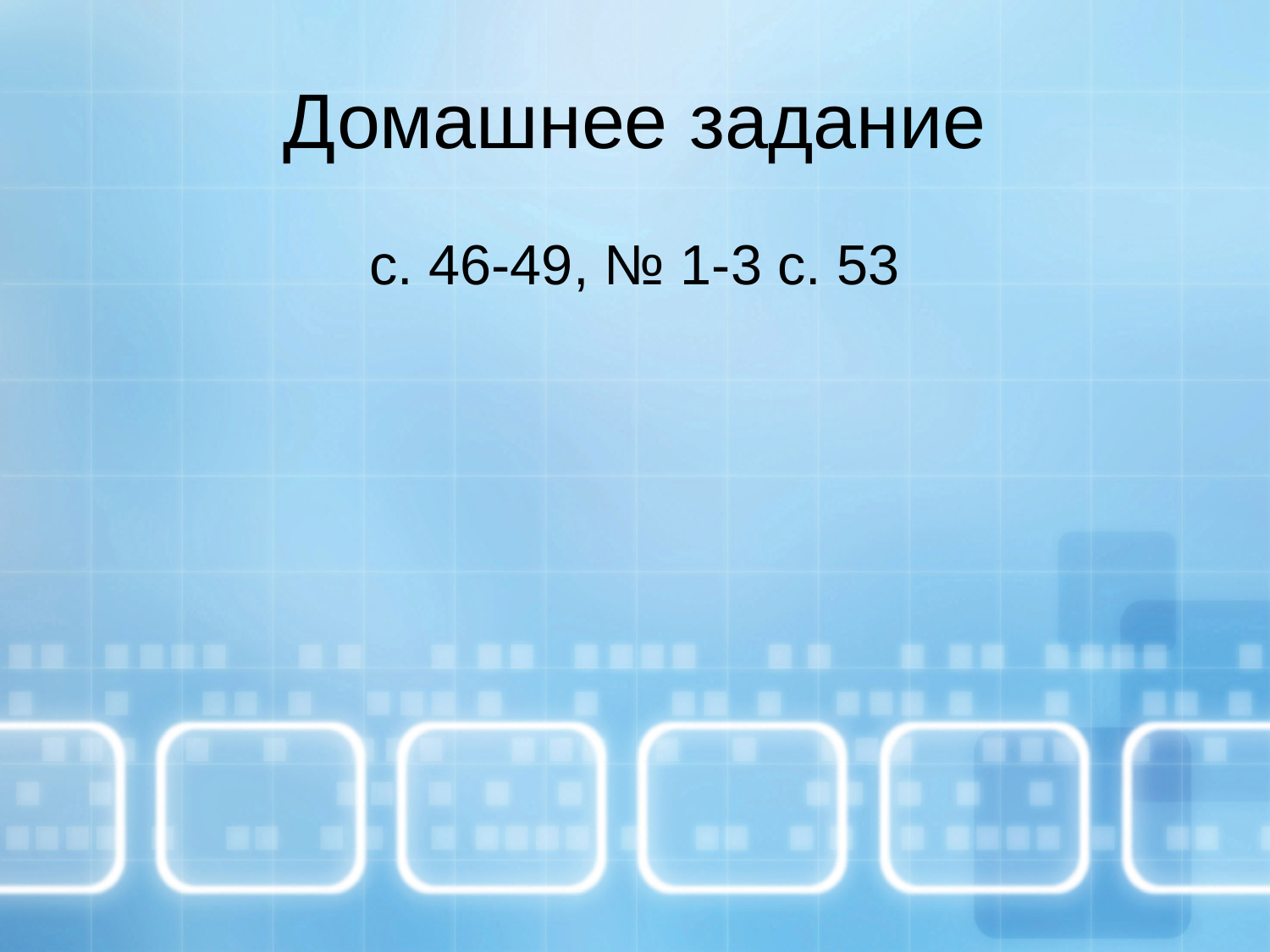

# Домашнее задание
с. 46-49, № 1-3 с. 53